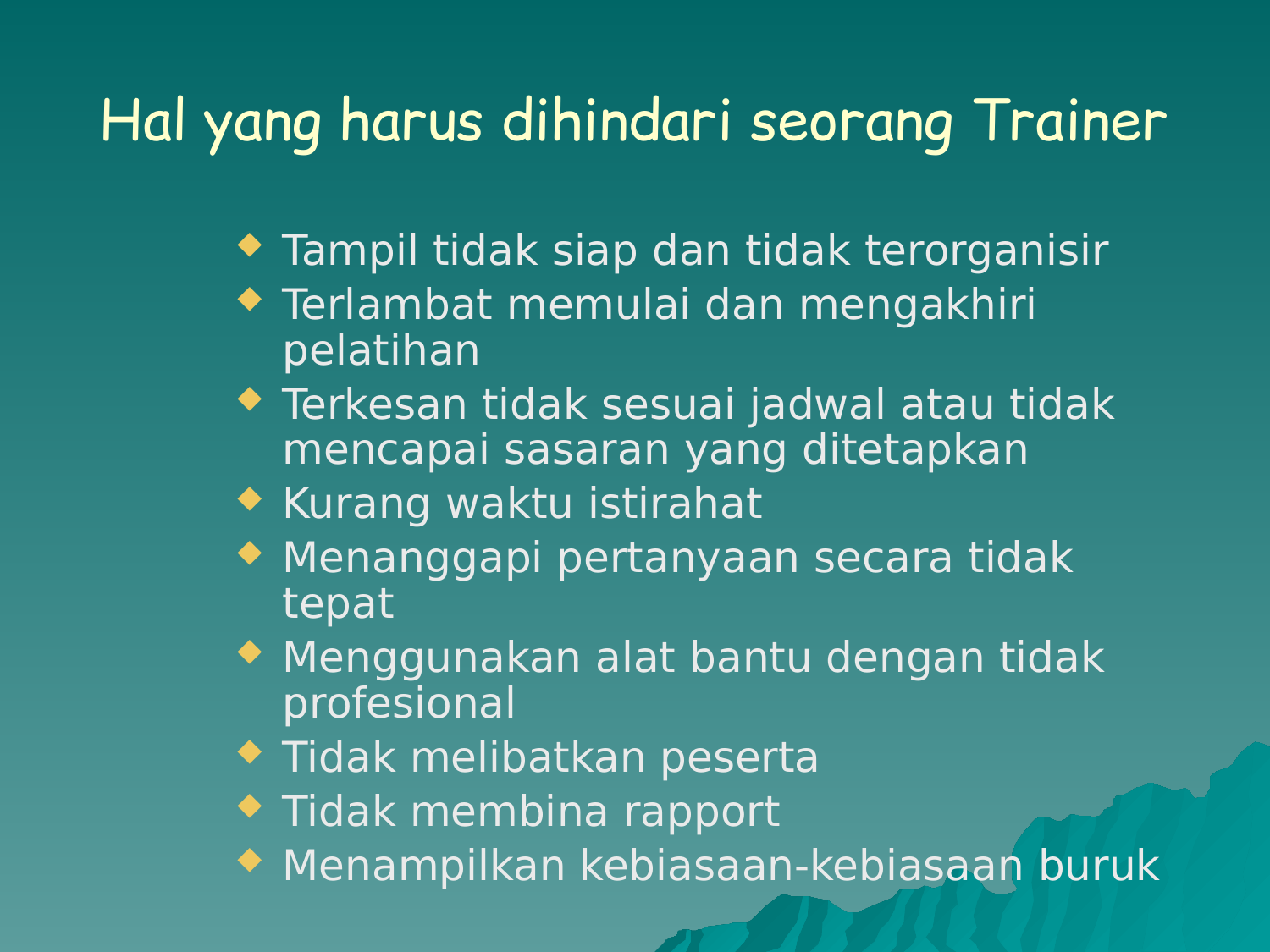

# Hal yang harus dihindari seorang Trainer
Tampil tidak siap dan tidak terorganisir
Terlambat memulai dan mengakhiri pelatihan
Terkesan tidak sesuai jadwal atau tidak mencapai sasaran yang ditetapkan
Kurang waktu istirahat
Menanggapi pertanyaan secara tidak tepat
Menggunakan alat bantu dengan tidak profesional
Tidak melibatkan peserta
Tidak membina rapport
Menampilkan kebiasaan-kebiasaan buruk